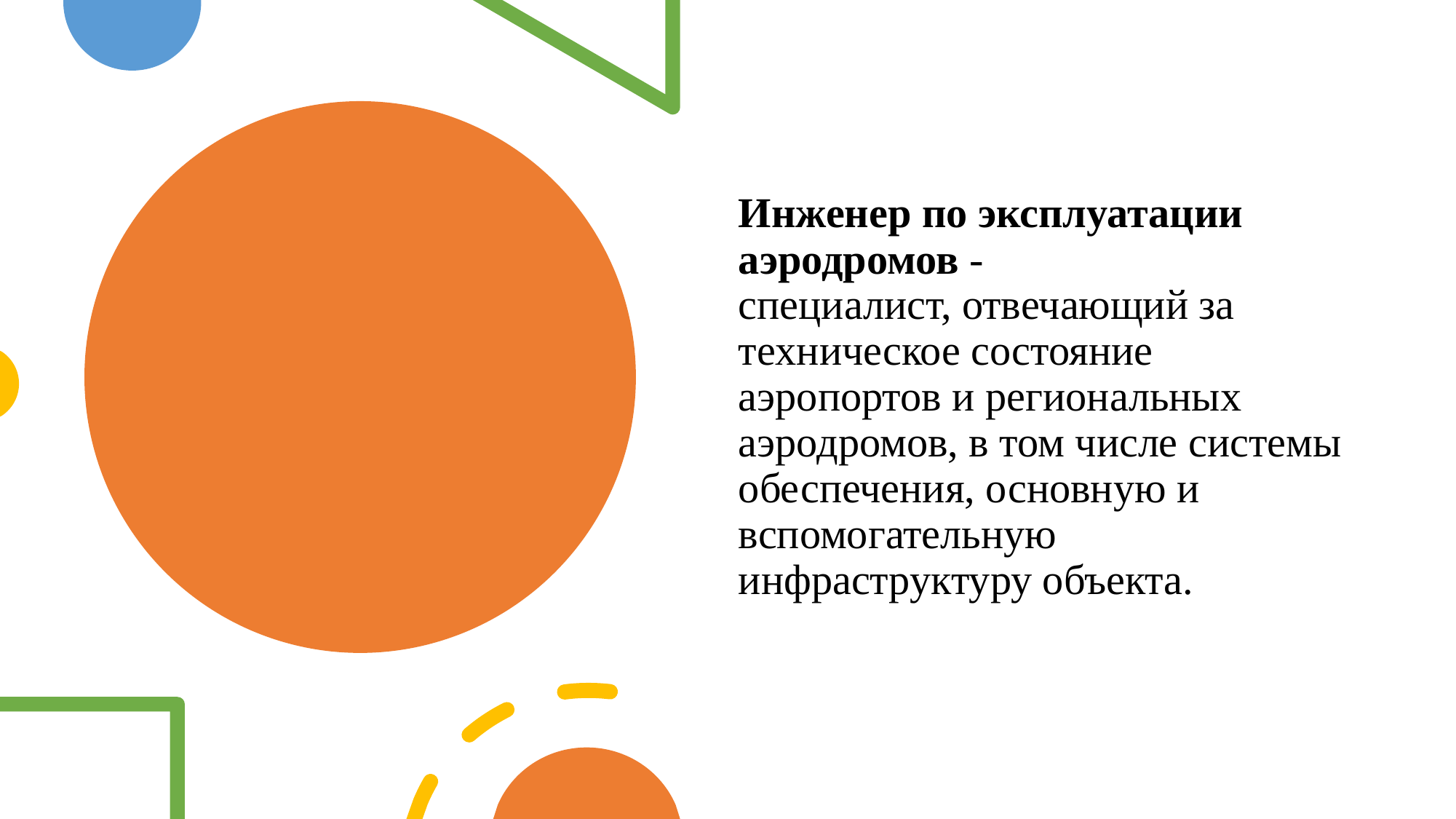

Инженер по эксплуатации аэродромов - специалист, отвечающий за техническое состояние аэропортов и региональных аэродромов, в том числе системы обеспечения, основную и вспомогательную инфраструктуру объекта.